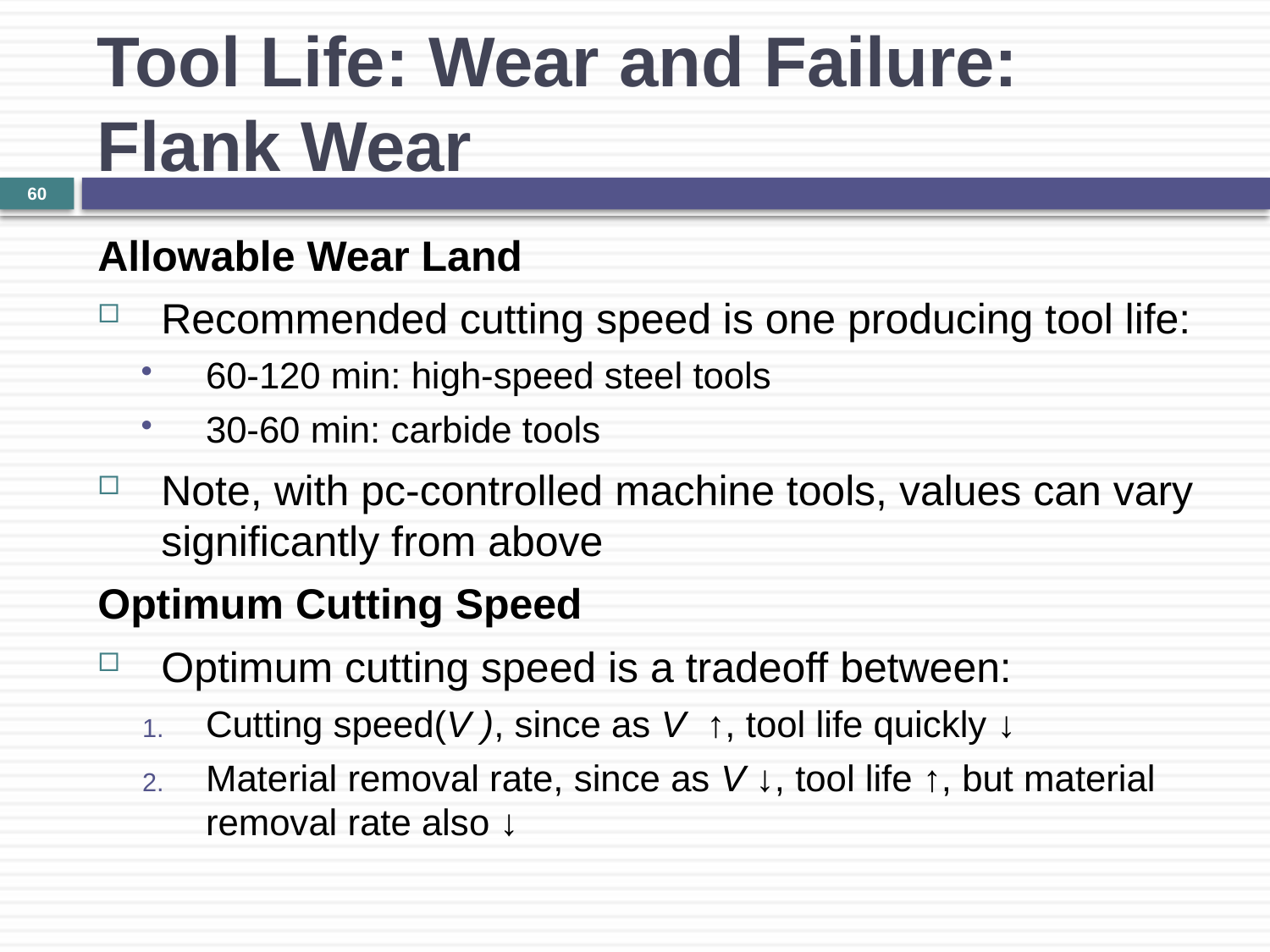

Tool Life: Wear and Failure:
Flank Wear
60
Allowable Wear Land
Recommended cutting speed is one producing tool life:
60-120 min: high-speed steel tools
30-60 min: carbide tools
Note, with pc-controlled machine tools, values can vary significantly from above
Optimum Cutting Speed
Optimum cutting speed is a tradeoff between:
Cutting speed(V ), since as V  ↑, tool life quickly ↓
Material removal rate, since as V ↓, tool life ↑, but material removal rate also ↓